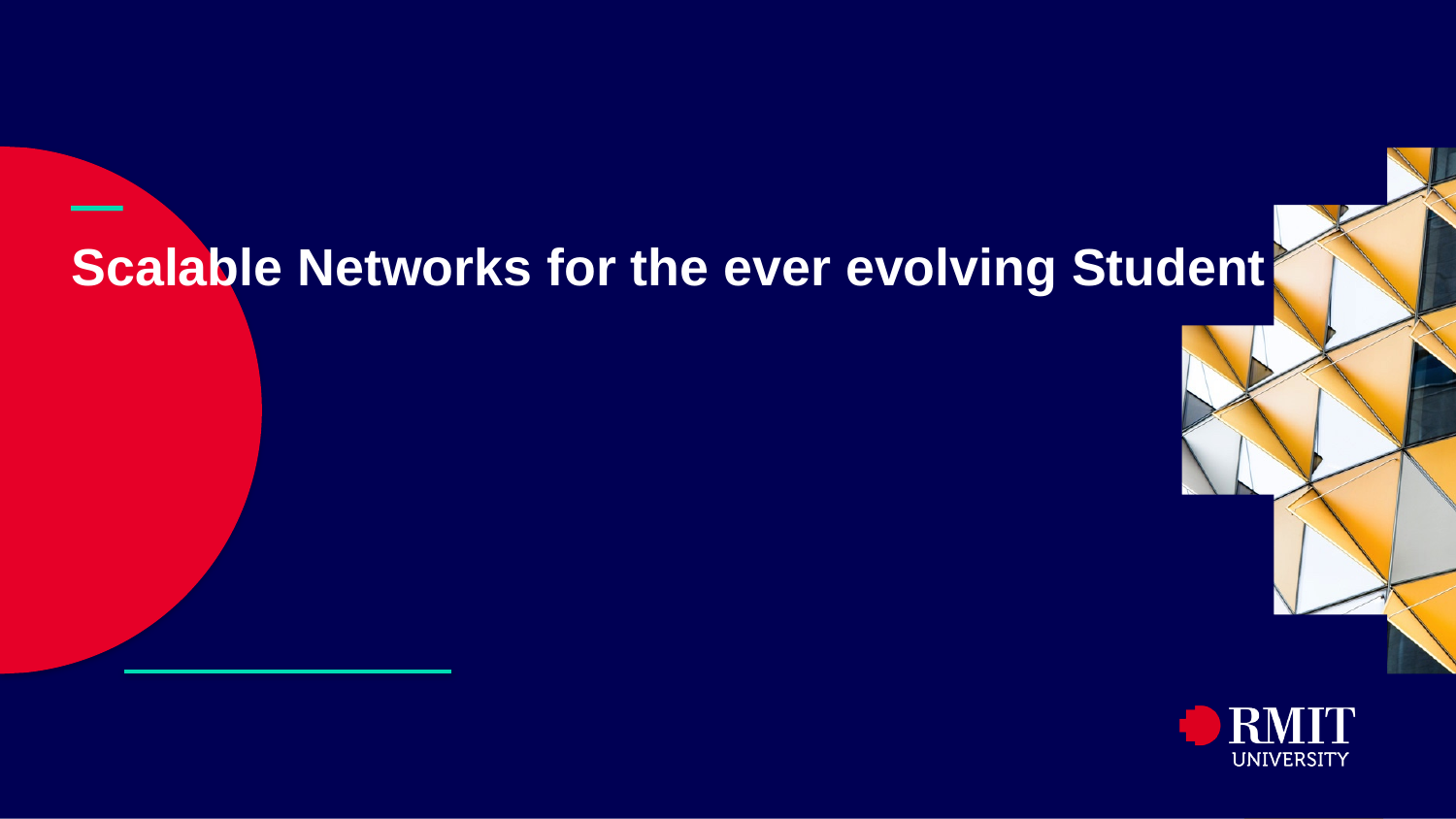

# — Scalable Networks for the ever evolving Student